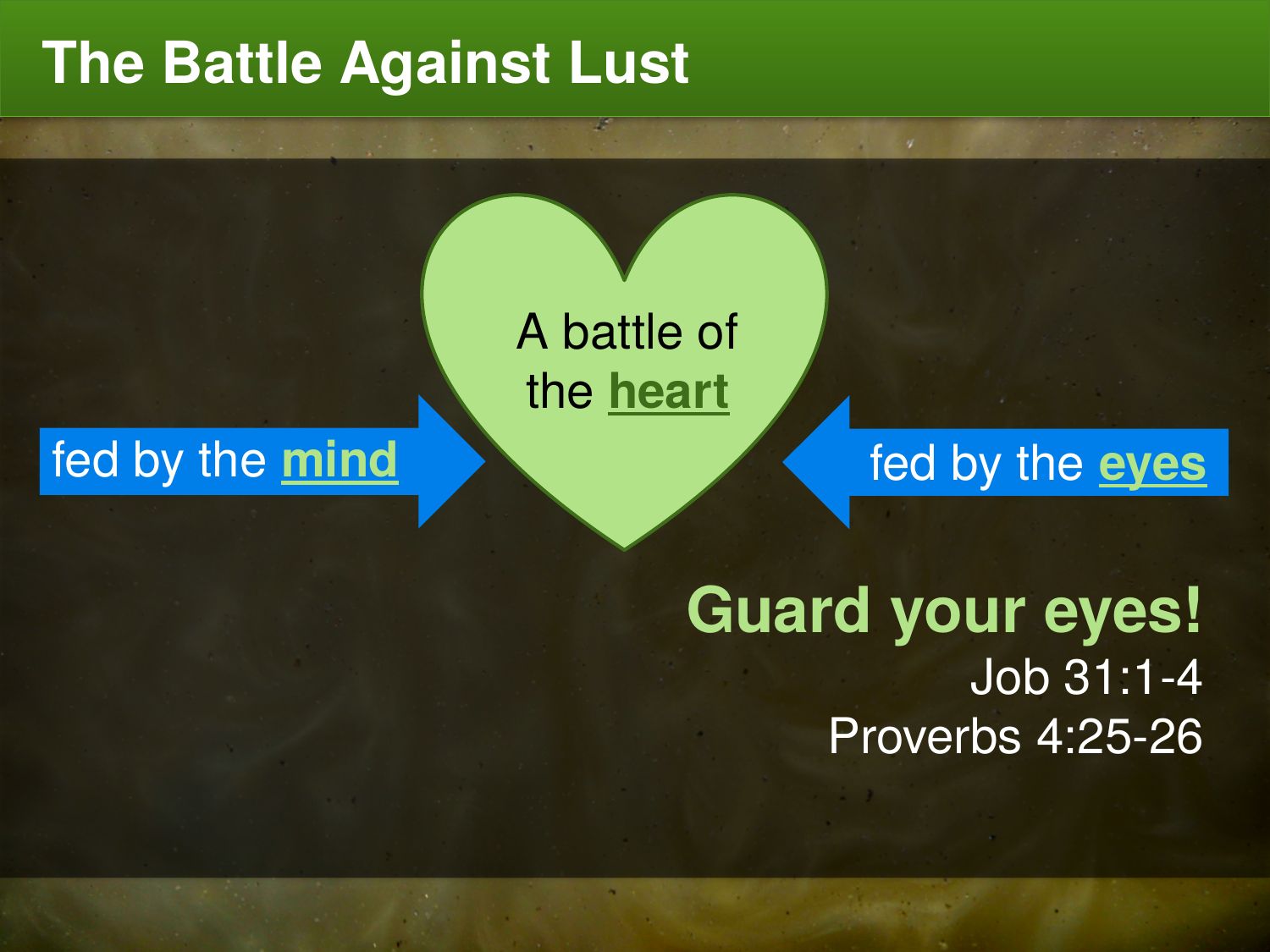

The Battle Against Lust

A battle of the heart

Guard your eyes!
Job 31:1-4
Proverbs 4:25-26

fed by the eyes

fed by the mind